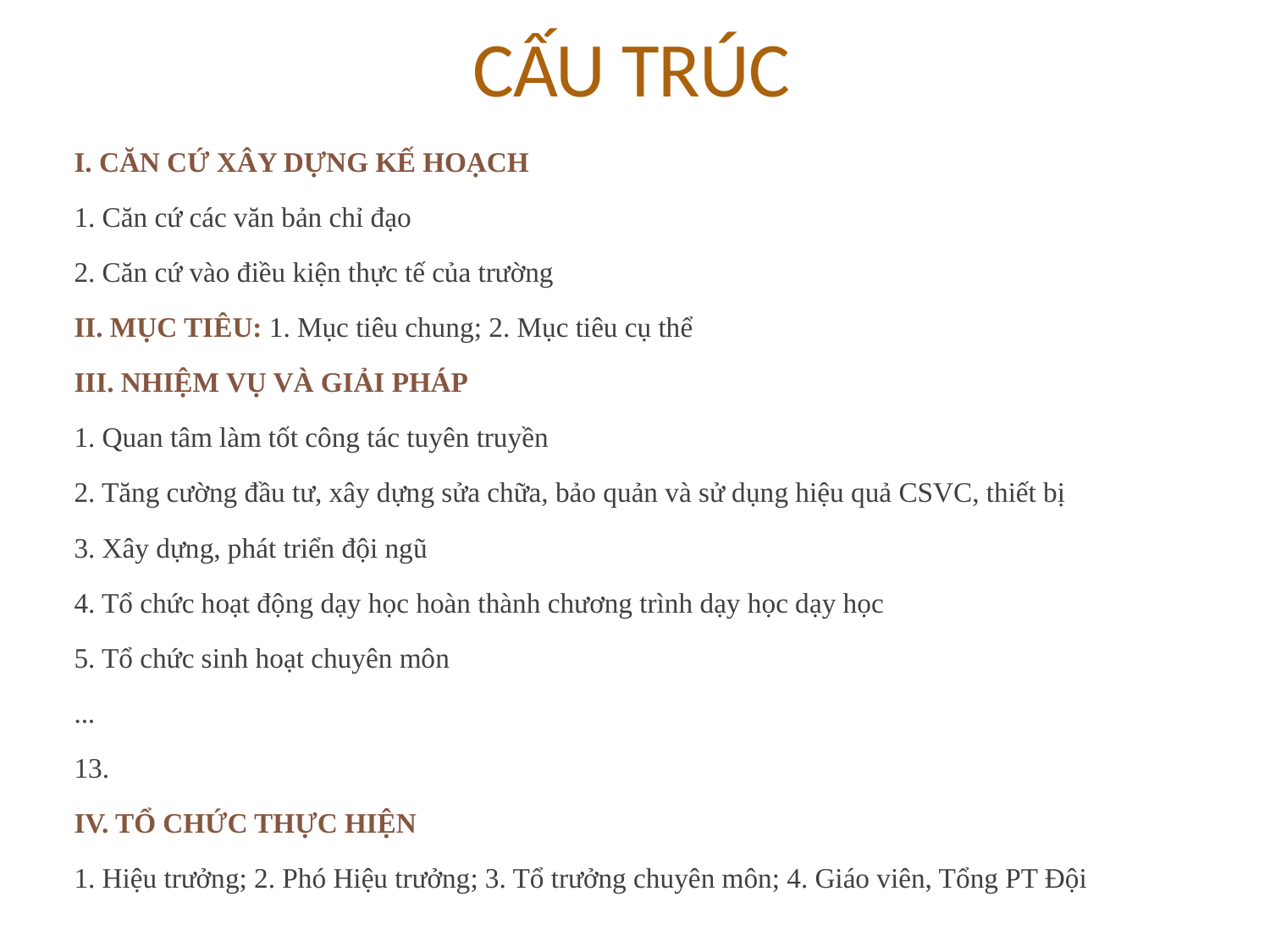

# CẤU TRÚC
I. CĂN CỨ XÂY DỰNG KẾ HOẠCH
1. Căn cứ các văn bản chỉ đạo
2. Căn cứ vào điều kiện thực tế của trường
II. MỤC TIÊU: 1. Mục tiêu chung; 2. Mục tiêu cụ thể
III. NHIỆM VỤ VÀ GIẢI PHÁP
1. Quan tâm làm tốt công tác tuyên truyền
2. Tăng cường đầu tư, xây dựng sửa chữa, bảo quản và sử dụng hiệu quả CSVC, thiết bị
3. Xây dựng, phát triển đội ngũ
4. Tổ chức hoạt động dạy học hoàn thành chương trình dạy học dạy học
5. Tổ chức sinh hoạt chuyên môn
...
13.
IV. TỔ CHỨC THỰC HIỆN
1. Hiệu trưởng; 2. Phó Hiệu trưởng; 3. Tổ trưởng chuyên môn; 4. Giáo viên, Tổng PT Đội